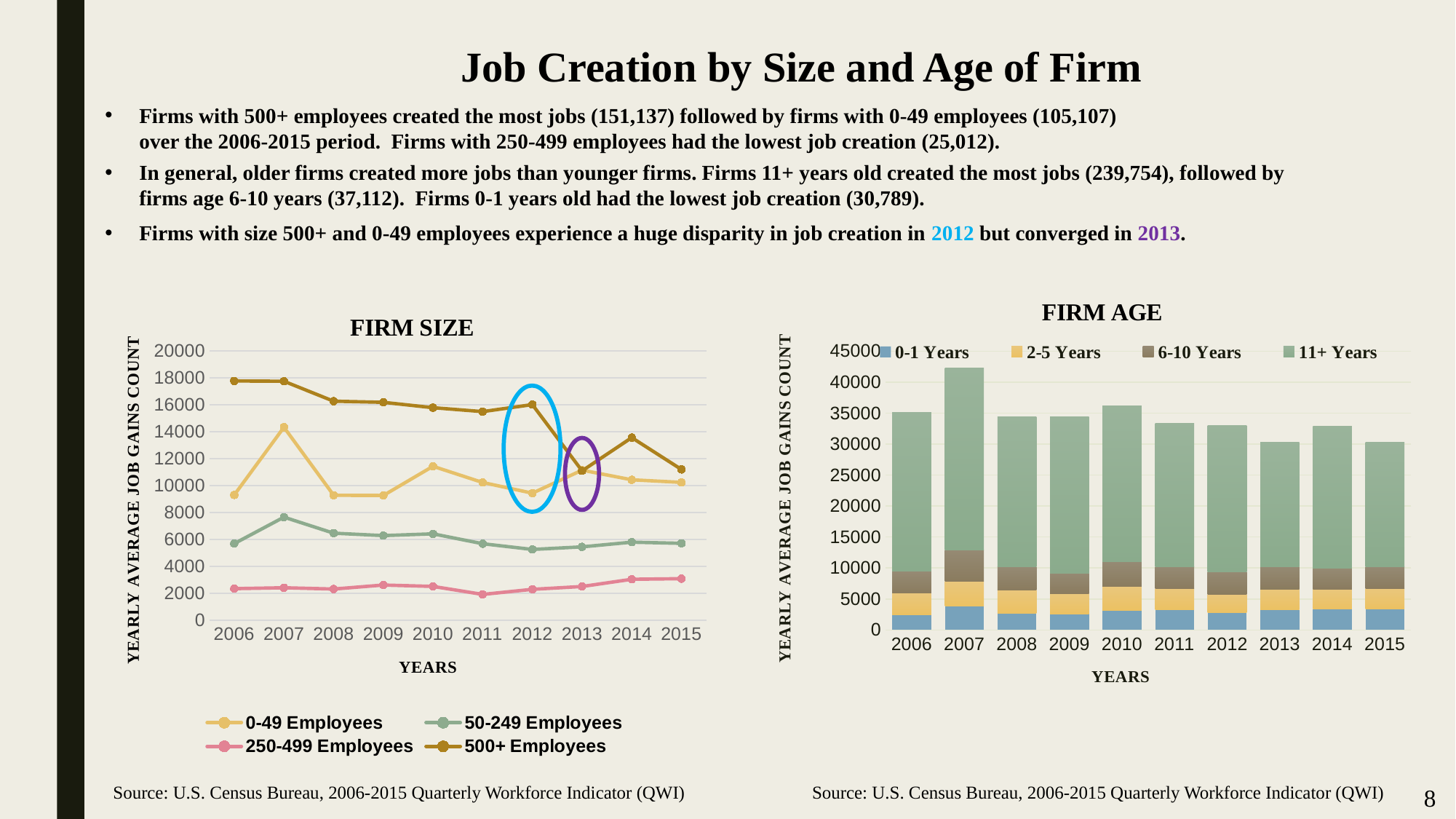

Job Creation by Size and Age of Firm
#
Firms with 500+ employees created the most jobs (151,137) followed by firms with 0-49 employees (105,107)
over the 2006-2015 period.  Firms with 250-499 employees had the lowest job creation (25,012).
In general, older firms created more jobs than younger firms. Firms 11+ years old created the most jobs (239,754), followed by firms age 6-10 years (37,112).  Firms 0-1 years old had the lowest job creation (30,789).
Firms with size 500+ and 0-49 employees experience a huge disparity in job creation in 2012 but converged in 2013.

### Chart: FIRM SIZE

| Category | 0-49 Employees | 50-249 Employees | 250-499 Employees | 500+ Employees |
|---|---|---|---|---|
| 2006 | 9305.0 | 5690.0 | 2341.0 | 17774.0 |
| 2007 | 14333.0 | 7656.0 | 2410.0 | 17750.0 |
| 2008 | 9283.0 | 6461.0 | 2315.0 | 16267.0 |
| 2009 | 9266.0 | 6282.0 | 2610.0 | 16187.0 |
| 2010 | 11434.0 | 6413.0 | 2508.0 | 15787.0 |
| 2011 | 10229.0 | 5680.0 | 1914.0 | 15496.0 |
| 2012 | 9438.0 | 5255.0 | 2292.0 | 16017.0 |
| 2013 | 11147.0 | 5445.0 | 2502.0 | 11094.0 |
| 2014 | 10432.0 | 5794.0 | 3037.0 | 13564.0 |
| 2015 | 10240.0 | 5709.0 | 3083.0 | 11201.0 |

### Chart: FIRM AGE

| Category | 0-1 Years | 2-5 Years | 6-10 Years | 11+ Years |
|---|---|---|---|---|
| 2006 | 2466.0 | 3462.0 | 3530.0 | 25683.0 |
| 2007 | 3807.0 | 4019.0 | 5068.0 | 29332.0 |
| 2008 | 2725.0 | 3746.0 | 3671.0 | 24213.0 |
| 2009 | 2604.0 | 3227.0 | 3306.0 | 25235.0 |
| 2010 | 3202.0 | 3779.0 | 4027.0 | 25205.0 |
| 2011 | 3240.0 | 3476.0 | 3432.0 | 23215.0 |
| 2012 | 2761.0 | 2995.0 | 3579.0 | 23693.0 |
| 2013 | 3238.0 | 3363.0 | 3616.0 | 20045.0 |
| 2014 | 3331.0 | 3195.0 | 3436.0 | 22953.0 |
| 2015 | 3415.0 | 3291.0 | 3447.0 | 20180.0 |
Source: U.S. Census Bureau, 2006-2015 Quarterly Workforce Indicator (QWI)
Source: U.S. Census Bureau, 2006-2015 Quarterly Workforce Indicator (QWI)
8